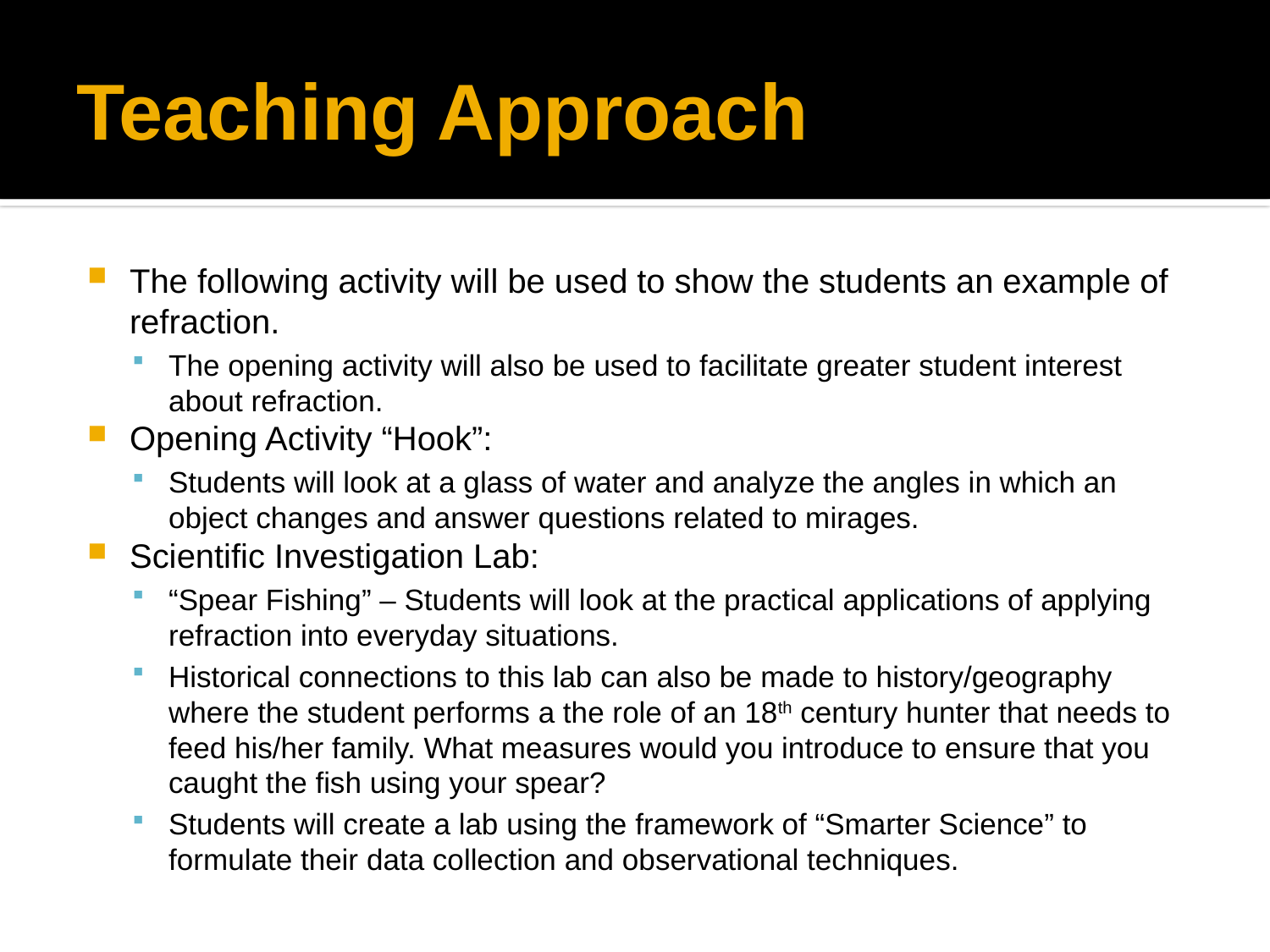

# Teaching Approach
The following activity will be used to show the students an example of refraction.
The opening activity will also be used to facilitate greater student interest about refraction.
Opening Activity “Hook”:
Students will look at a glass of water and analyze the angles in which an object changes and answer questions related to mirages.
Scientific Investigation Lab:
“Spear Fishing” – Students will look at the practical applications of applying refraction into everyday situations.
Historical connections to this lab can also be made to history/geography where the student performs a the role of an 18th century hunter that needs to feed his/her family. What measures would you introduce to ensure that you caught the fish using your spear?
Students will create a lab using the framework of “Smarter Science” to formulate their data collection and observational techniques.